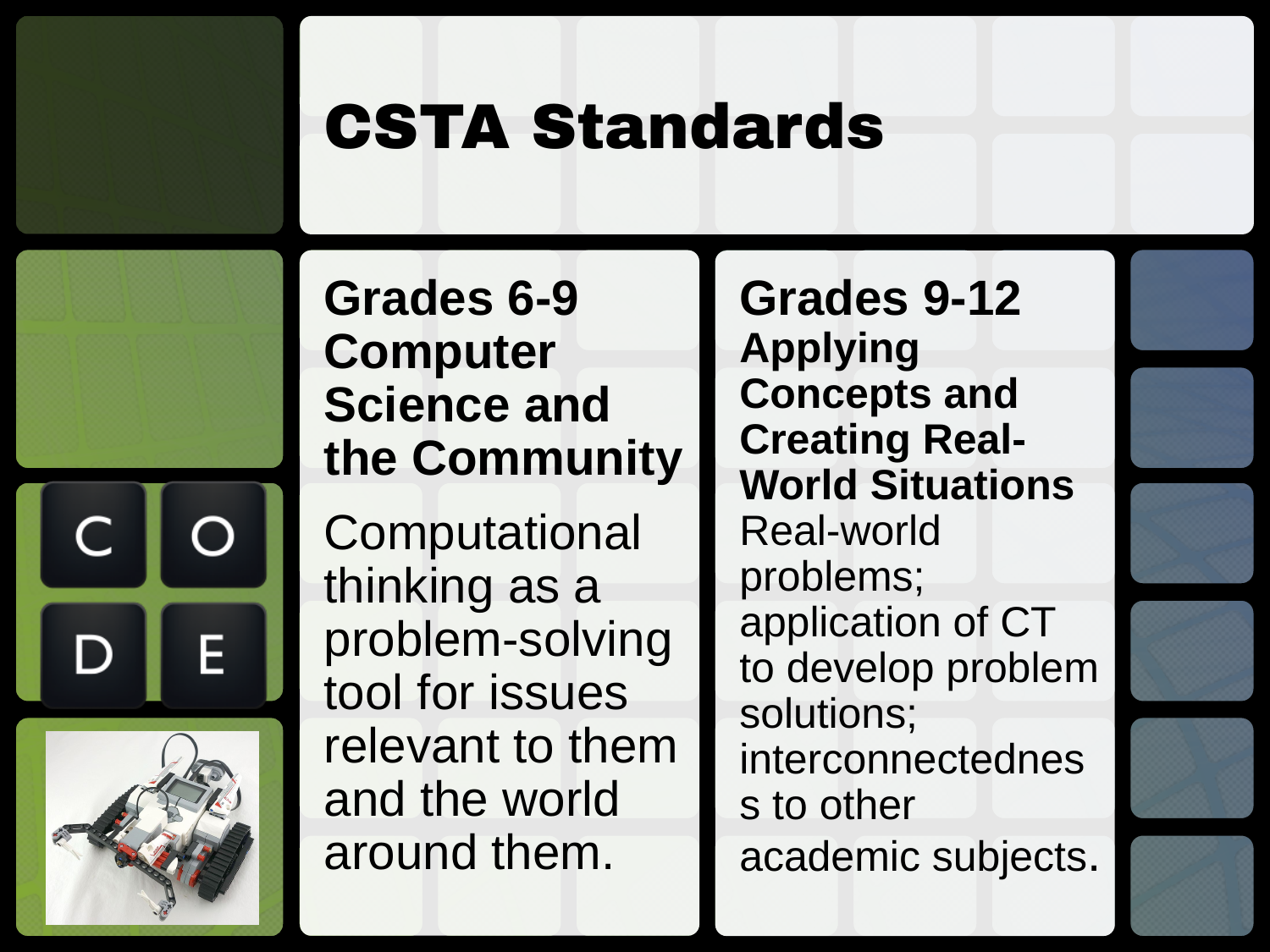

# CSTA Standards
Grades 6-9
Computer Science and the Community
Computational thinking as a problem-solving tool for issues relevant to them and the world around them.

Grades 9-12
Applying Concepts and Creating Real-World Situations
Real-world problems; application of CT to develop problem solutions; interconnectedness to other academic subjects.